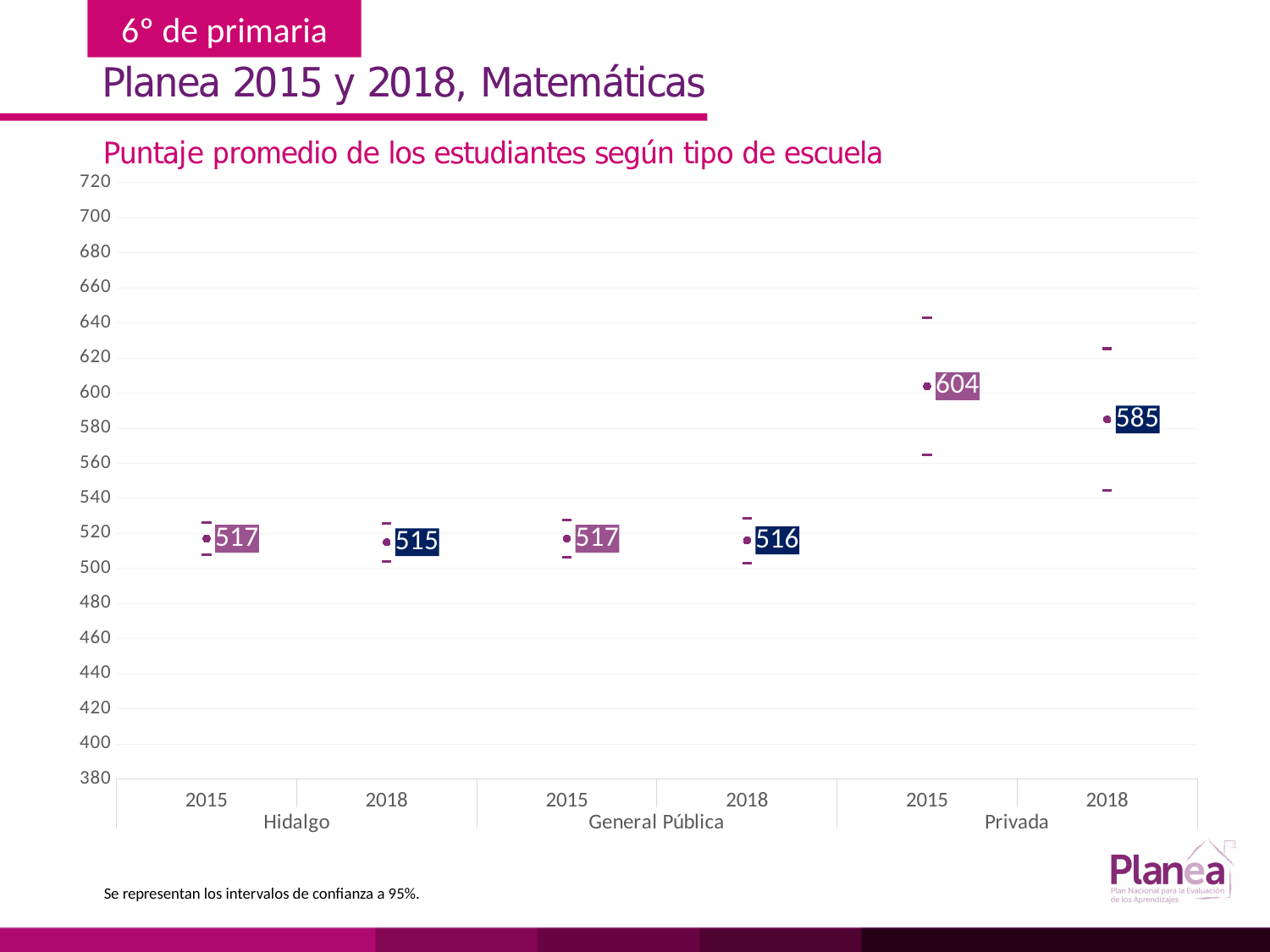

Planea 2015 y 2018, Matemáticas

Puntaje promedio de los estudiantes según tipo de escuela

### Chart

| Category |  |  |  |
|---|---|---|---|
| 2015 | 507.647 | 526.353 | 517.0 |
| 2018 | 504.055 | 525.945 | 515.0 |
| 2015 | 506.254 | 527.746 | 517.0 |
| 2018 | 503.264 | 528.736 | 516.0 |
| 2015 | 564.797 | 643.203 | 604.0 |
| 2018 | 544.603 | 625.397 | 585.0 |
Se representan los intervalos de confianza a 95%.